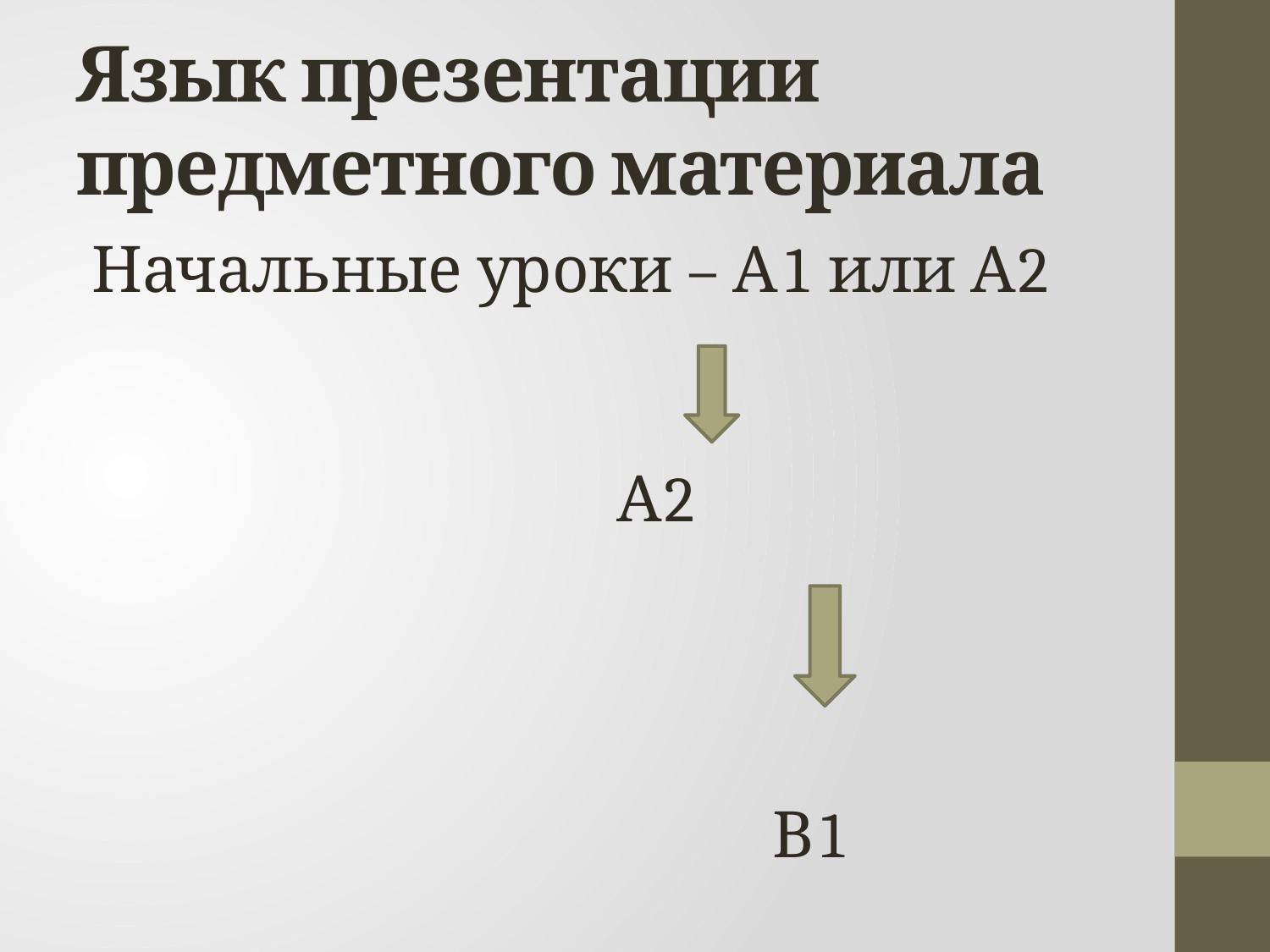

# Язык презентации предметного материала
Начальные уроки – А1 или А2

                                     А2

                                                В1